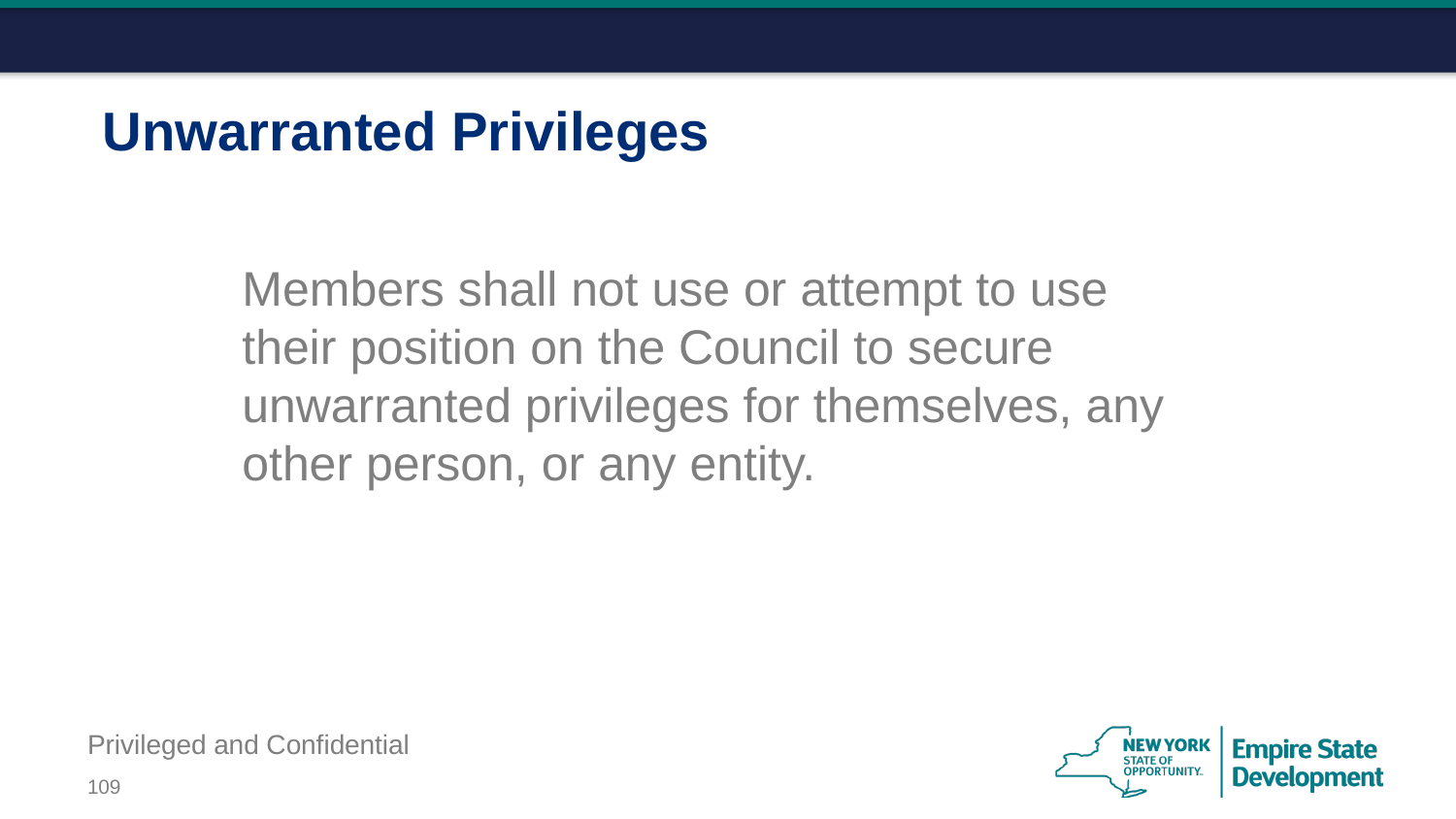

# Unwarranted Privileges
           
Members shall not use or attempt to use their position on the Council to secure unwarranted privileges for themselves, any other person, or any entity.

Privileged and Confidential